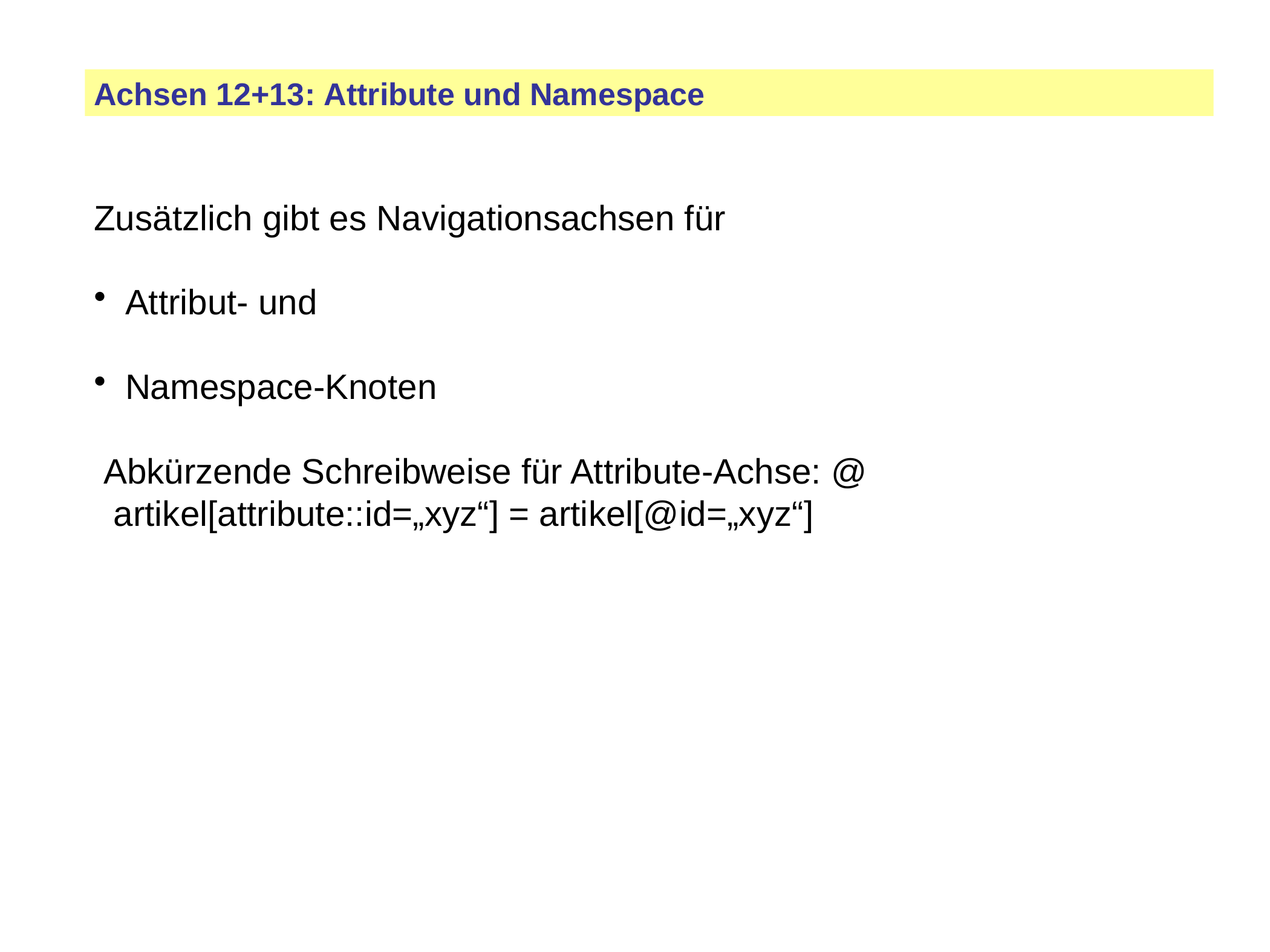

Achsen 12+13: Attribute und Namespace
Zusätzlich gibt es Navigationsachsen für

 Attribut- und

 Namespace-Knoten

 Abkürzende Schreibweise für Attribute-Achse: @
  artikel[attribute::id=„xyz“] = artikel[@id=„xyz“]